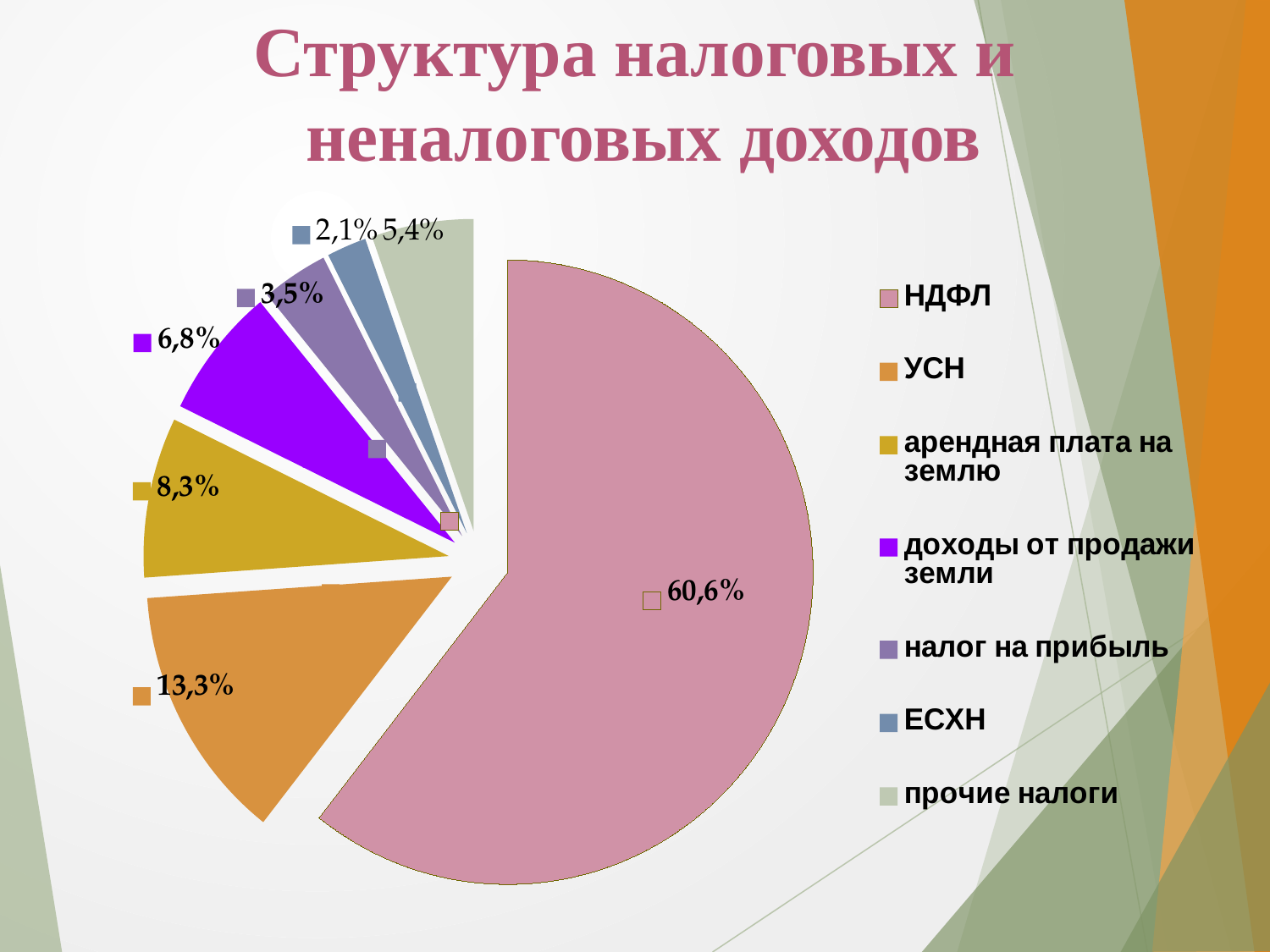

# Структура налоговых и неналоговых доходов

### Chart

| Category | Столбец1 |
|---|---|
| НДФЛ | 60.6 |
| УСН | 13.3 |
| арендная плата на землю | 8.3 |
| доходы от продажи земли | 6.8 |
| налог на прибыль | 3.5 |
| ЕСХН | 2.1 |
| прочие налоги | 5.4 |